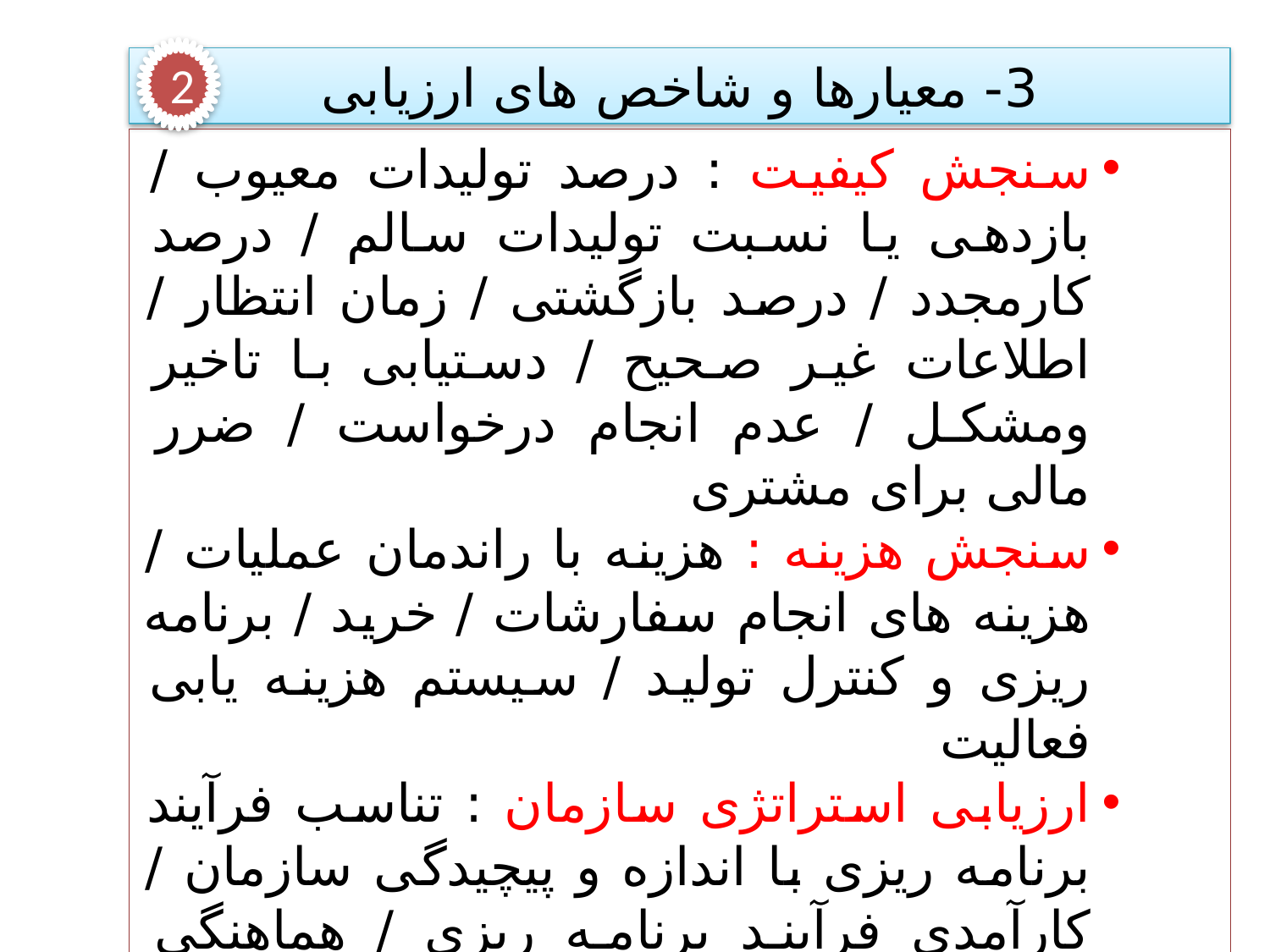

2
3- معیارها و شاخص های ارزیابی
سنجش کیفیت : درصد تولیدات معیوب / بازدهی یا نسبت تولیدات سالم / درصد کارمجدد / درصد بازگشتی / زمان انتظار / اطلاعات غیر صحیح / دستیابی با تاخیر ومشکل / عدم انجام درخواست / ضرر مالی برای مشتری
سنجش هزینه : هزینه با راندمان عملیات / هزینه های انجام سفارشات / خرید / برنامه ریزی و کنترل تولید / سیستم هزینه یابی فعالیت
ارزیابی استراتژی سازمان : تناسب فرآیند برنامه ریزی با اندازه و پیچیدگی سازمان / کارآمدی فرآیند برنامه ریزی / هماهنگی اهداف کوتاه مدت و بلند مدت / دربرگیرنده بودن فرآیند برنامه ریزی  برای تمامی وظایف سازمان / تعریف دقیق نیازهای مشتری و ...